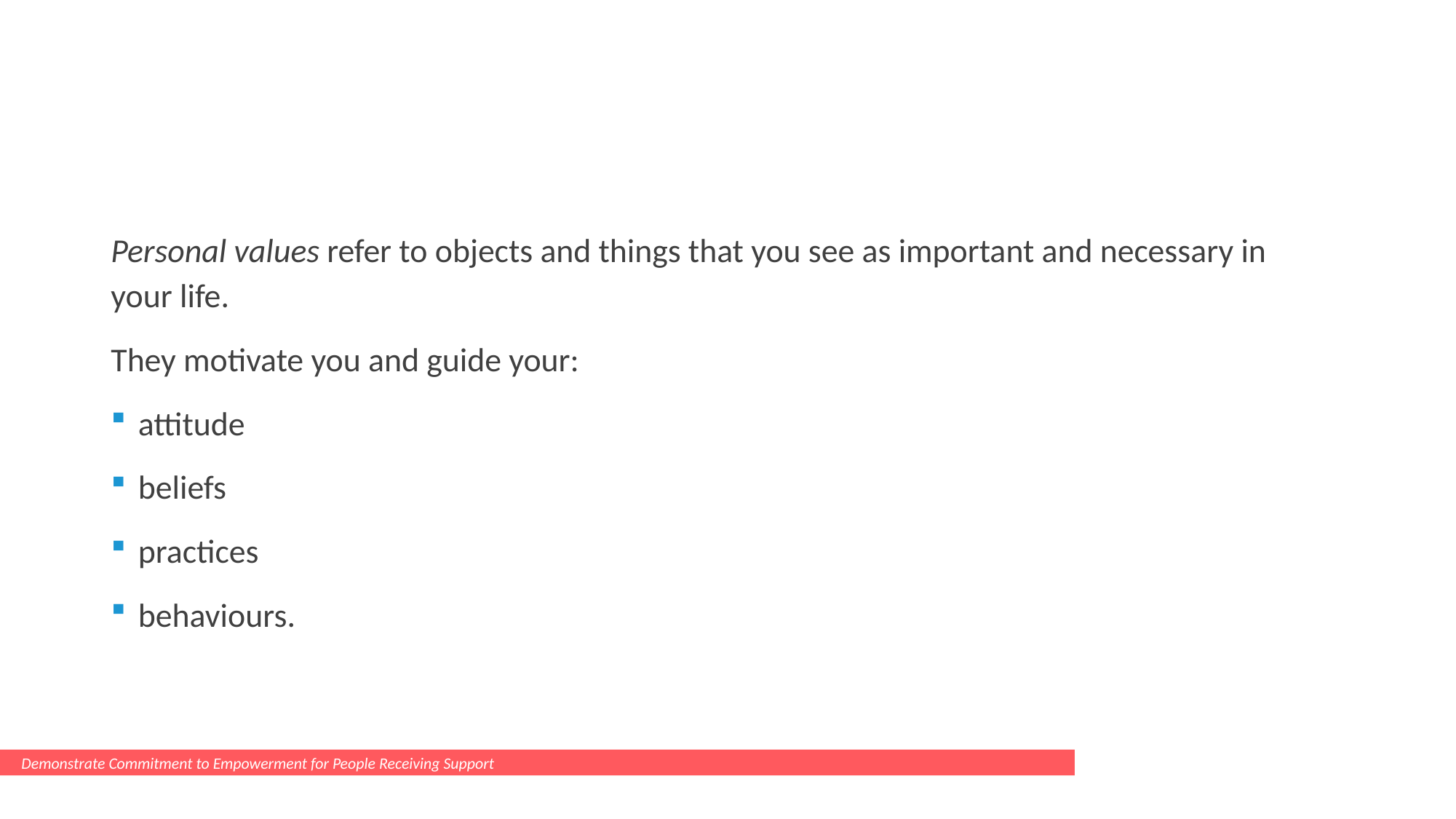

#
Personal values refer to objects and things that you see as important and necessary in your life.
They motivate you and guide your:
attitude
beliefs
practices
behaviours.
Demonstrate Commitment to Empowerment for People Receiving Support